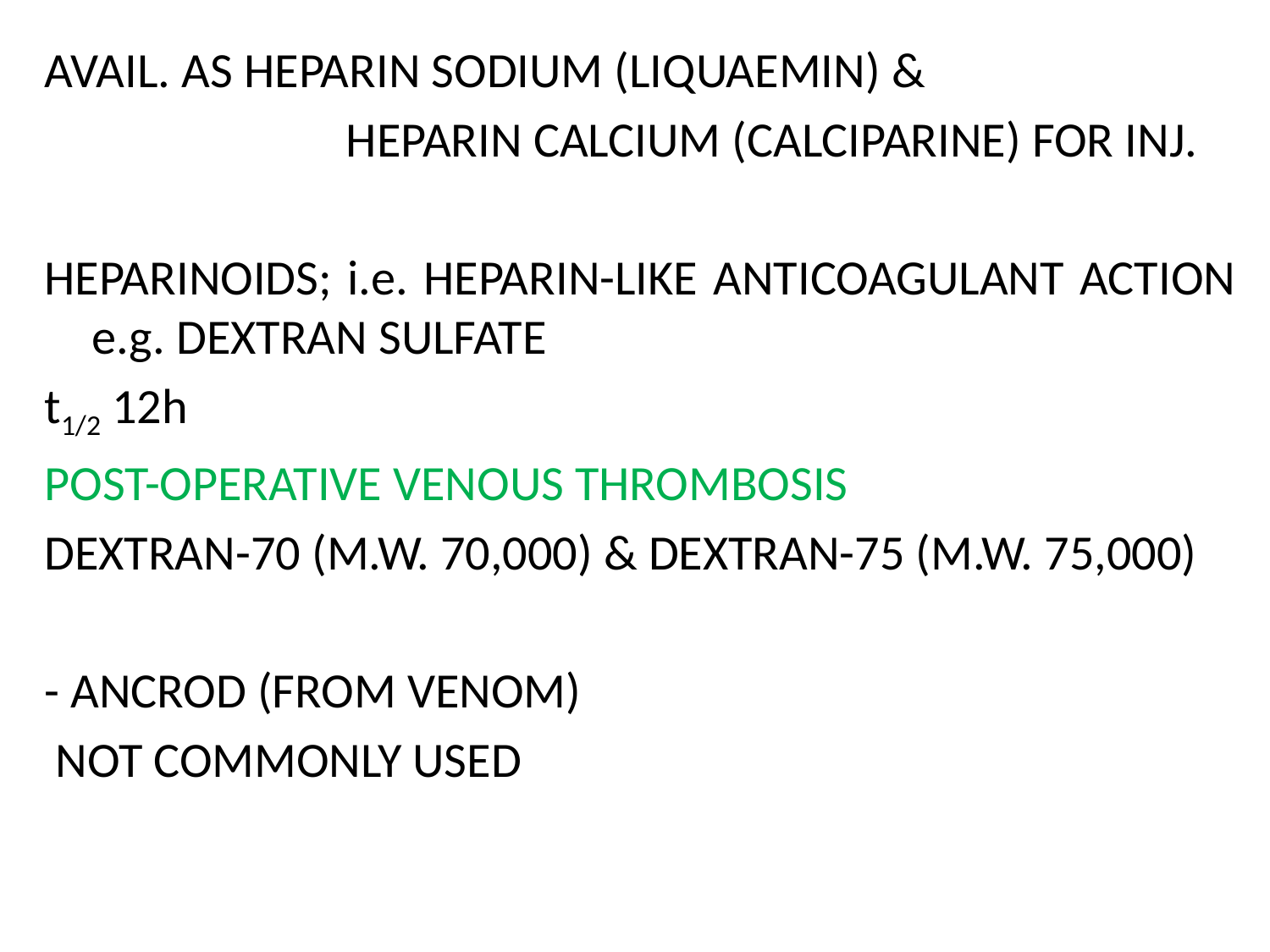

AVAIL. AS HEPARIN SODIUM (LIQUAEMIN) &
			HEPARIN CALCIUM (CALCIPARINE) FOR INJ.

HEPARINOIDS; i.e. HEPARIN-LIKE ANTICOAGULANT ACTION e.g. DEXTRAN SULFATE
t1/2 12h
POST-OPERATIVE VENOUS THROMBOSIS
DEXTRAN-70 (M.W. 70,000) & DEXTRAN-75 (M.W. 75,000)

- ANCROD (FROM VENOM)
 NOT COMMONLY USED